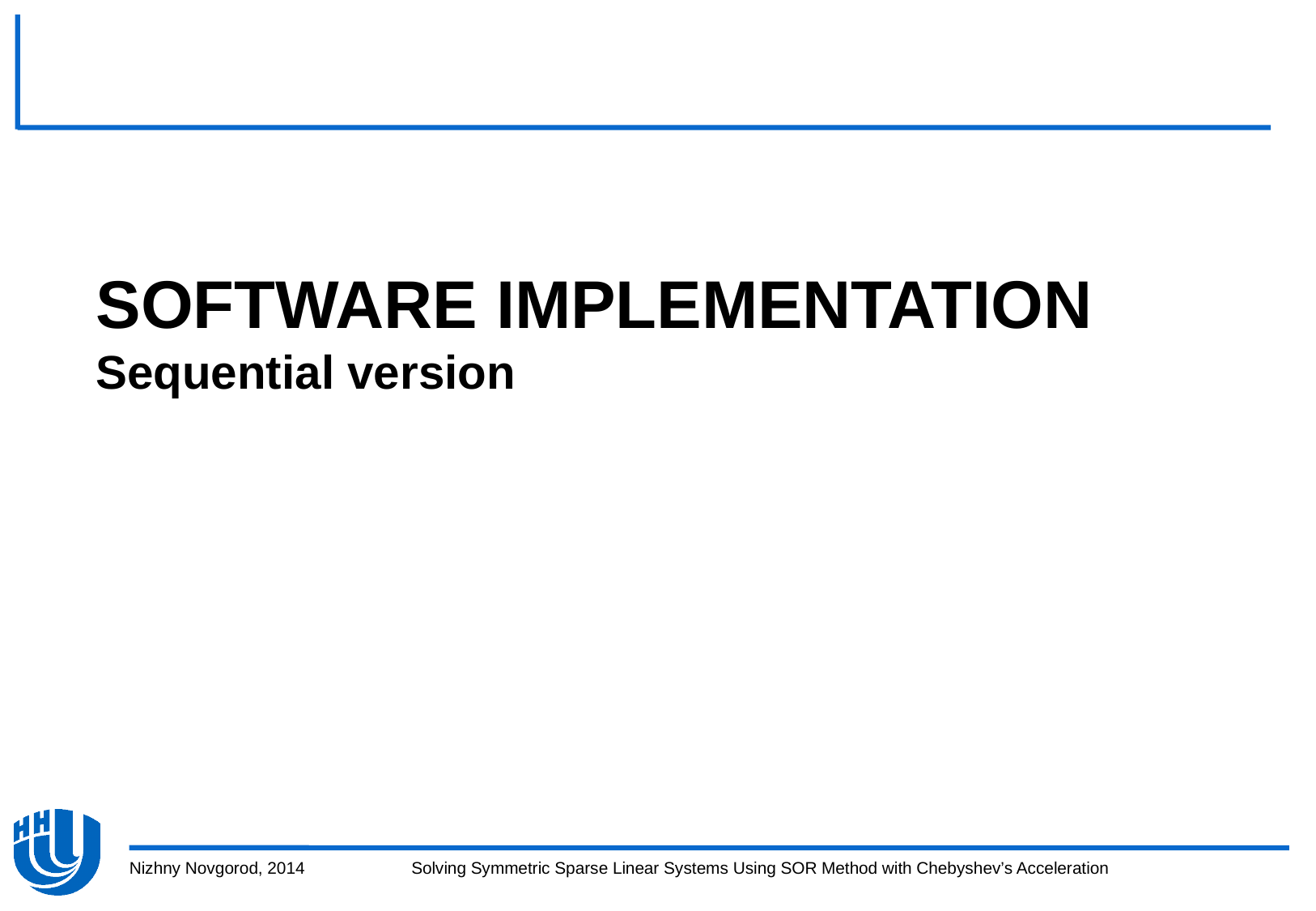

# SOFTWARE implementation Sequential version
Nizhny Novgorod, 2014
Solving Symmetric Sparse Linear Systems Using SOR Method with Chebyshev’s Acceleration